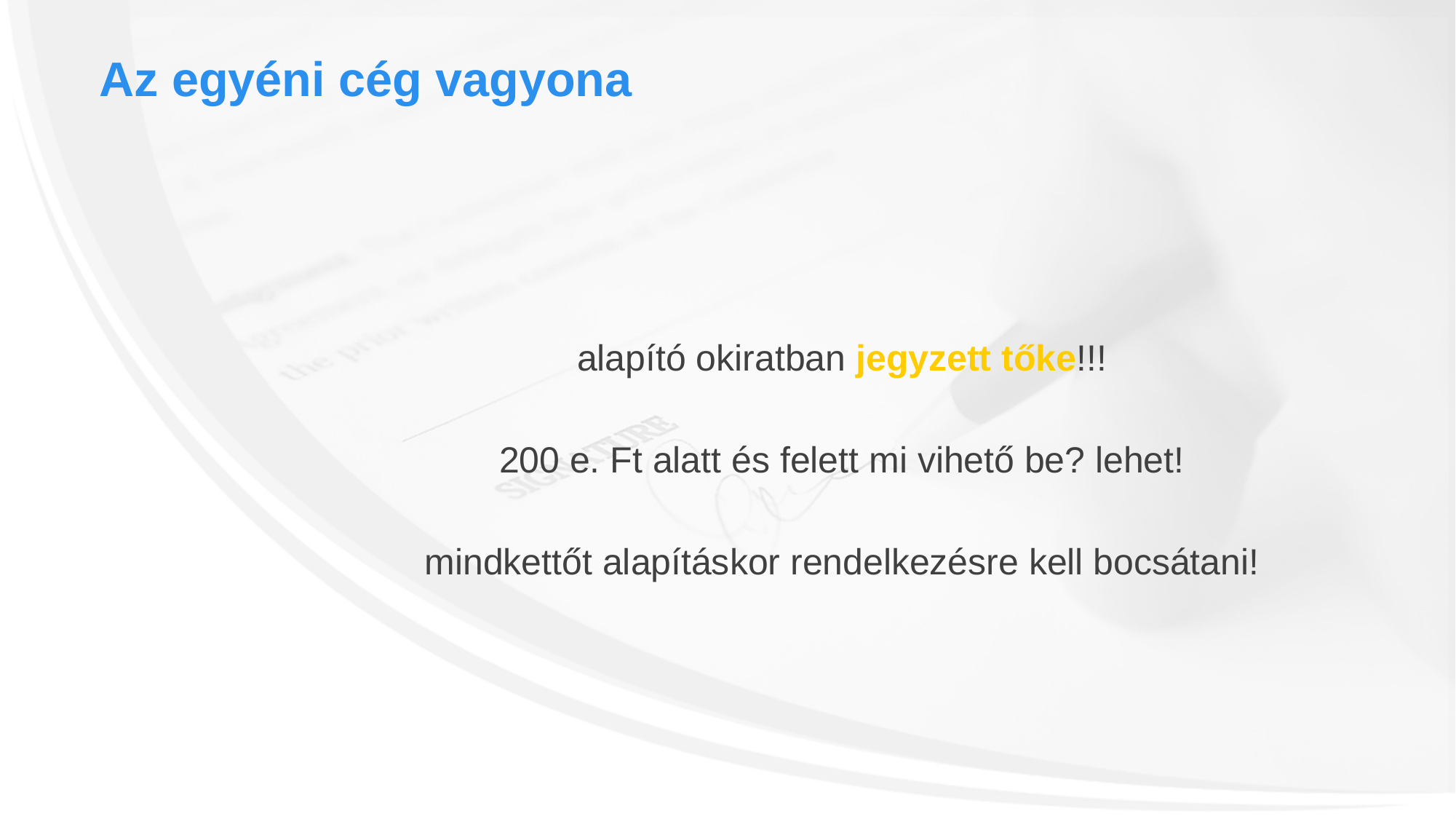

Az egyéni cég vagyona
alapító okiratban jegyzett tőke!!!

200 e. Ft alatt és felett mi vihető be? lehet!

mindkettőt alapításkor rendelkezésre kell bocsátani!